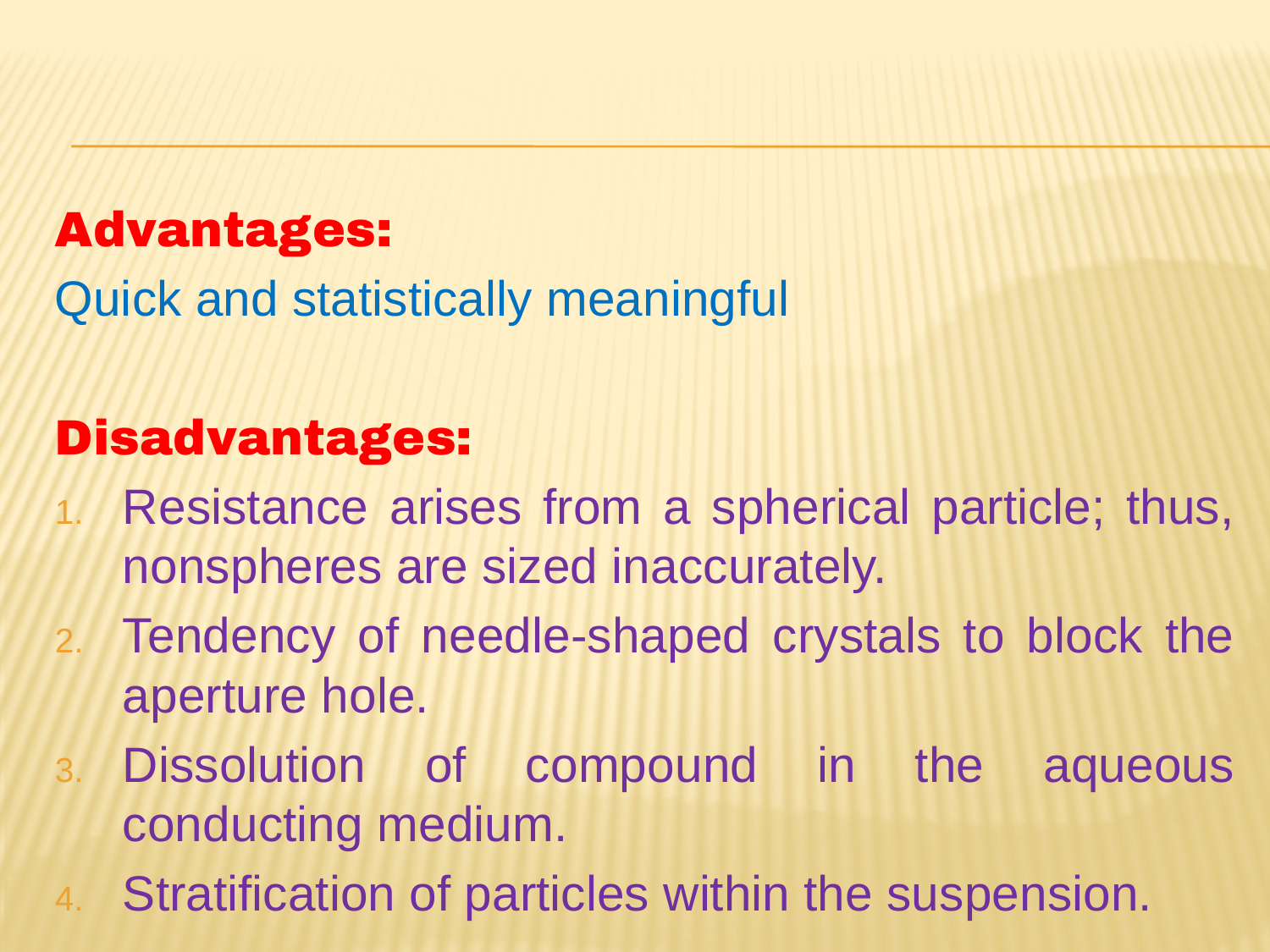

Advantages:
Quick and statistically meaningful

Disadvantages:
Resistance arises from a spherical particle; thus, nonspheres are sized inaccurately.
Tendency of needle-shaped crystals to block the aperture hole.
Dissolution of compound in the aqueous conducting medium.
Stratification of particles within the suspension.